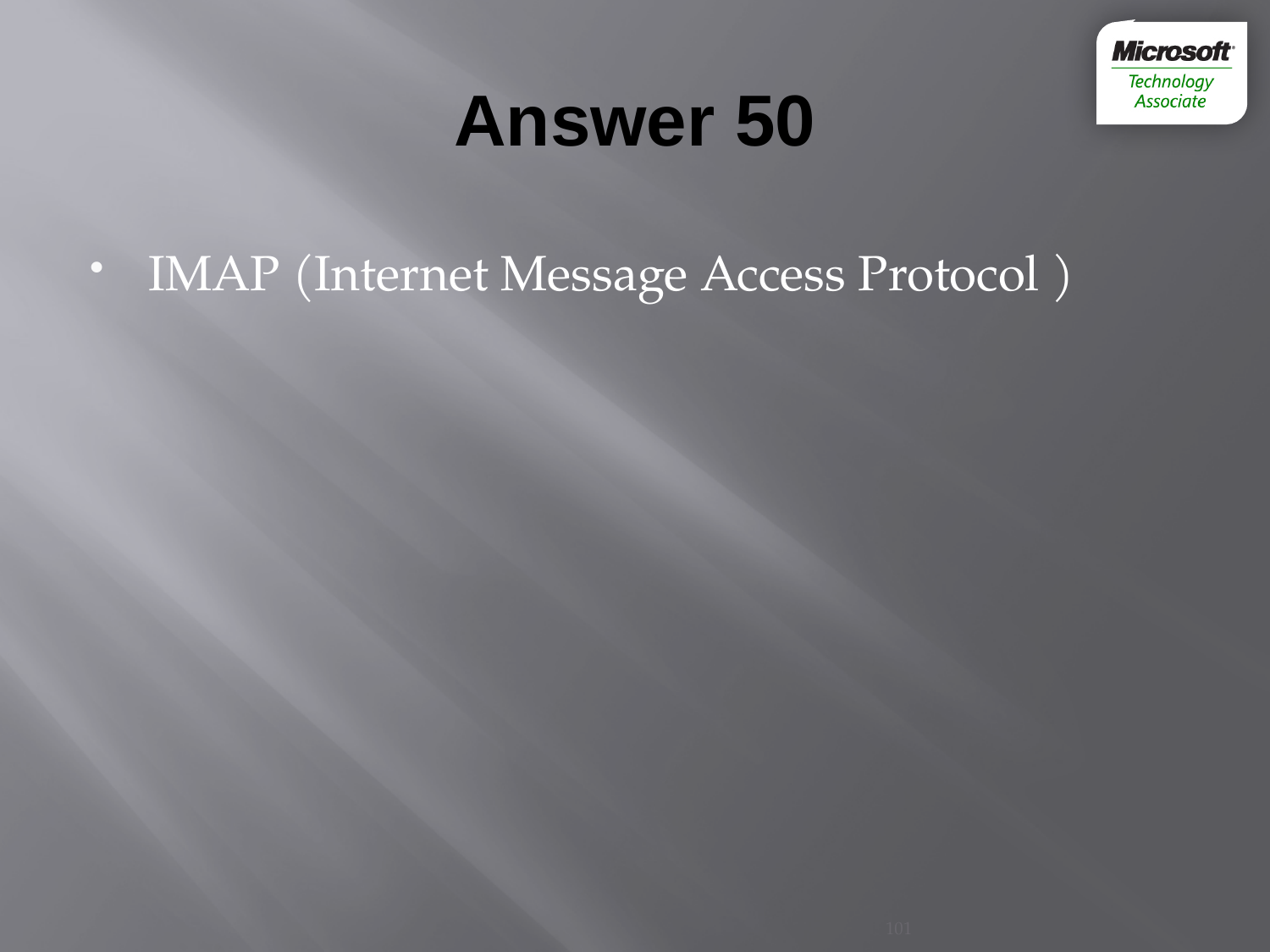

# Answer 50
IMAP (Internet Message Access Protocol )
101